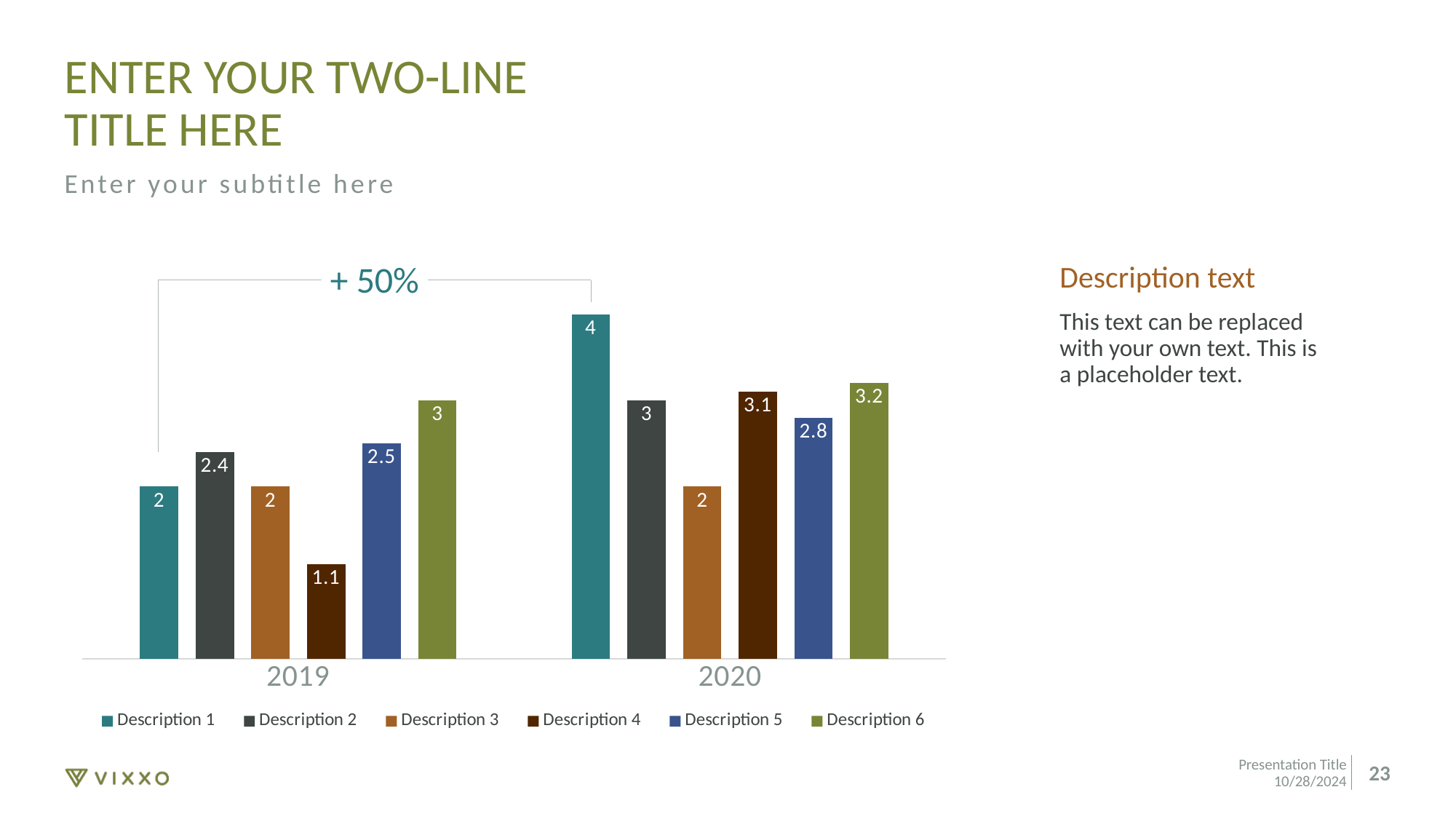

# enter Your two-line title here
Enter your subtitle here
+ 50%

### Chart

| Category | Description 1 | Description 2 | Description 3 | Description 4 | Description 5 | Description 6 |
|---|---|---|---|---|---|---|
| 2019 | 2.0 | 2.4 | 2.0 | 1.1 | 2.5 | 3.0 |
| 2020 | 4.0 | 3.0 | 2.0 | 3.1 | 2.8 | 3.2 |
Description text
This text can be replaced
with your own text. This is
a placeholder text.
10/28/2024
Presentation Title
23